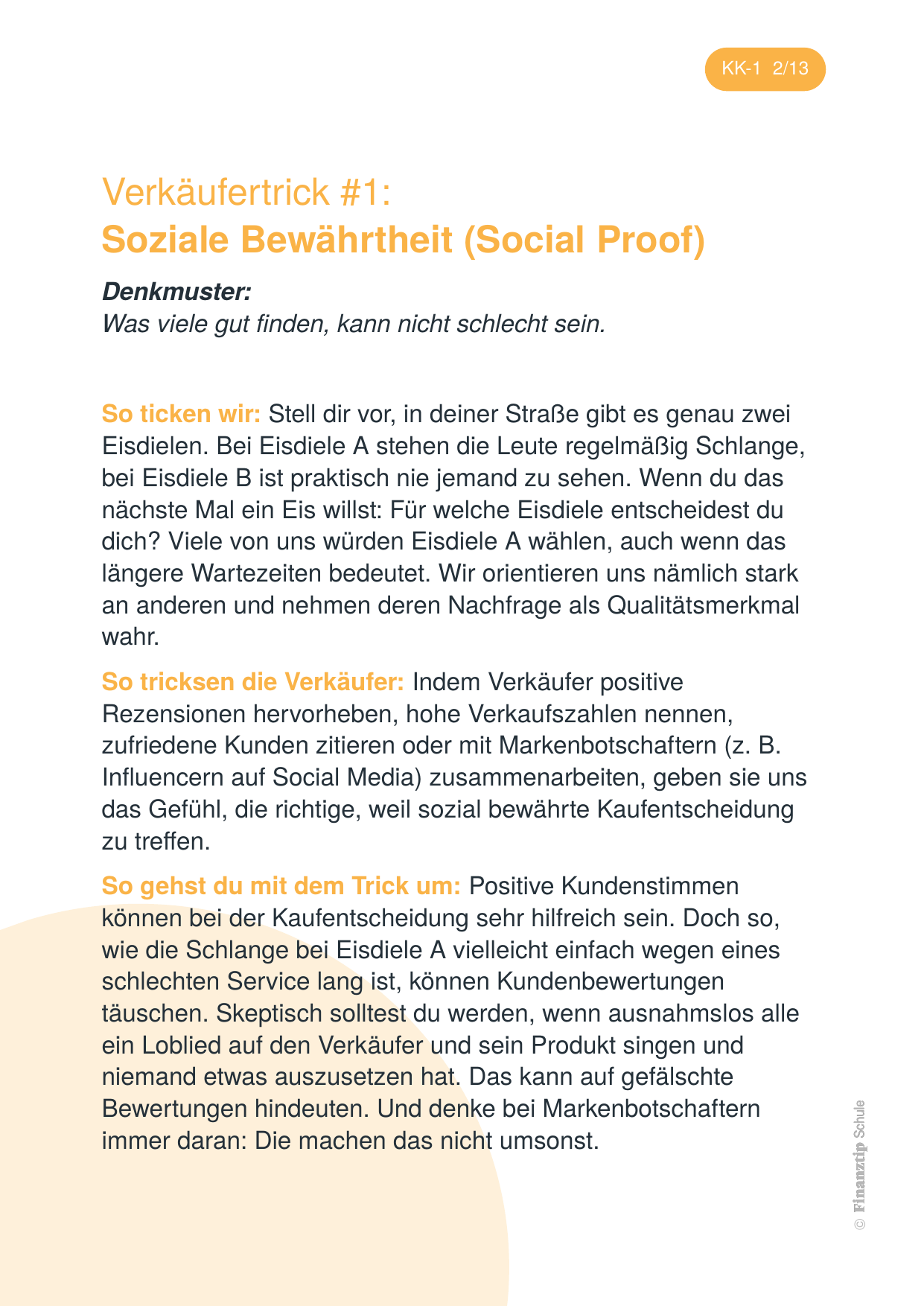

Verkäufertrick #1:
Soziale Bewährtheit (Social Proof)
Denkmuster:
Was viele gut finden, kann nicht schlecht sein.

So ticken wir: Stell dir vor, in deiner Straße gibt es genau zwei Eisdielen. Bei Eisdiele A stehen die Leute regelmäßig Schlange, bei Eisdiele B ist praktisch nie jemand zu sehen. Wenn du das nächste Mal ein Eis willst: Für welche Eisdiele entscheidest du dich? Viele von uns würden Eisdiele A wählen, auch wenn das längere Wartezeiten bedeutet. Wir orientieren uns nämlich stark an anderen und nehmen deren Nachfrage als Qualitätsmerkmal wahr.
So tricksen die Verkäufer: Indem Verkäufer positive Rezensionen hervorheben, hohe Verkaufszahlen nennen, zufriedene Kunden zitieren oder mit Markenbotschaftern (z. B. Influencern auf Social Media) zusammenarbeiten, geben sie uns das Gefühl, die richtige, weil sozial bewährte Kaufentscheidung zu treffen.
So gehst du mit dem Trick um: Positive Kundenstimmen können bei der Kaufentscheidung sehr hilfreich sein. Doch so, wie die Schlange bei Eisdiele A vielleicht einfach wegen eines schlechten Service lang ist, können Kundenbewertungen täuschen. Skeptisch solltest du werden, wenn ausnahmslos alle ein Loblied auf den Verkäufer und sein Produkt singen und niemand etwas auszusetzen hat. Das kann auf gefälschte Bewertungen hindeuten. Und denke bei Markenbotschaftern immer daran: Die machen das nicht umsonst.